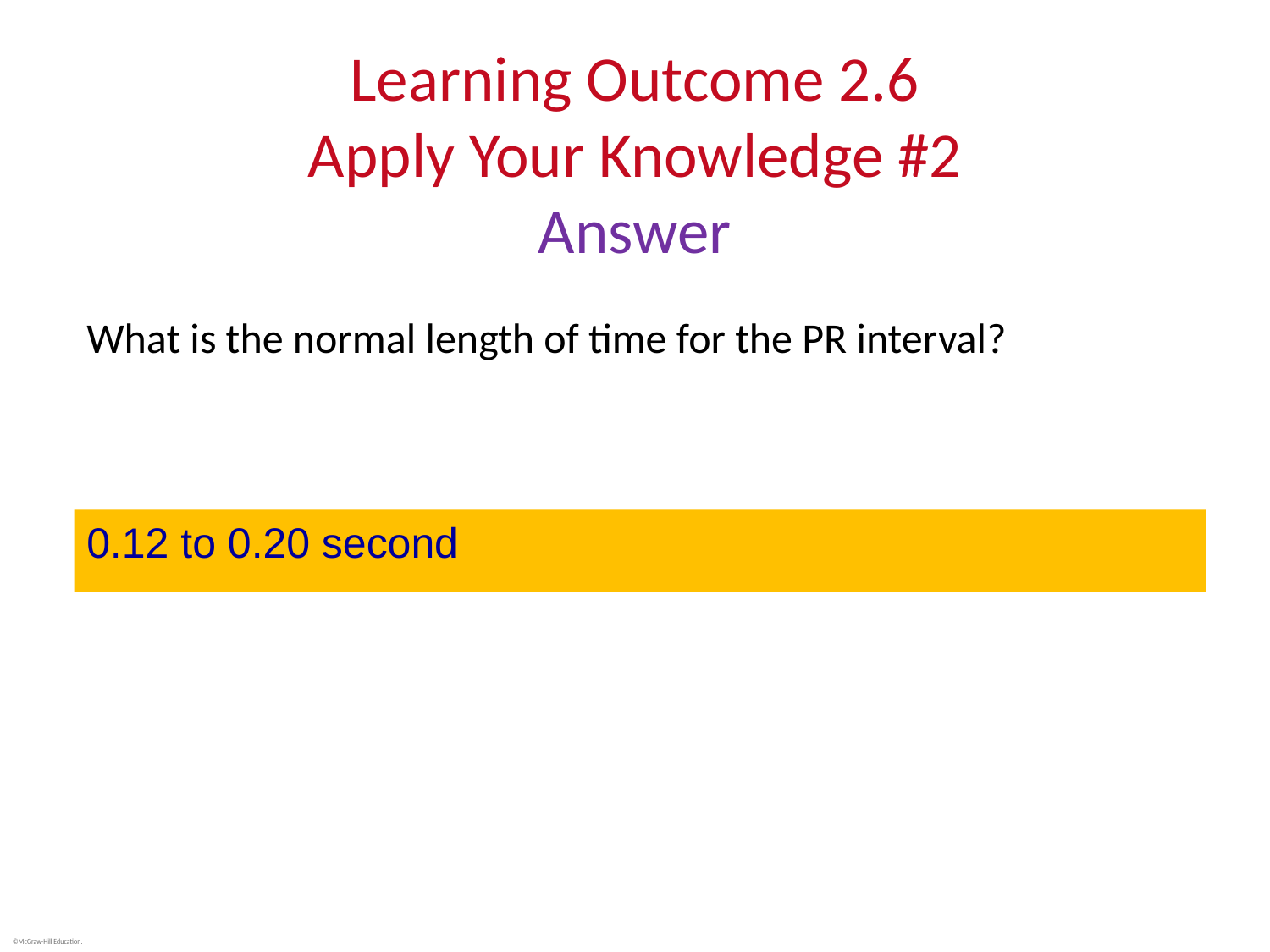

# Learning Outcome 2.6 Apply Your Knowledge #2 Answer
What is the normal length of time for the PR interval?
0.12 to 0.20 second